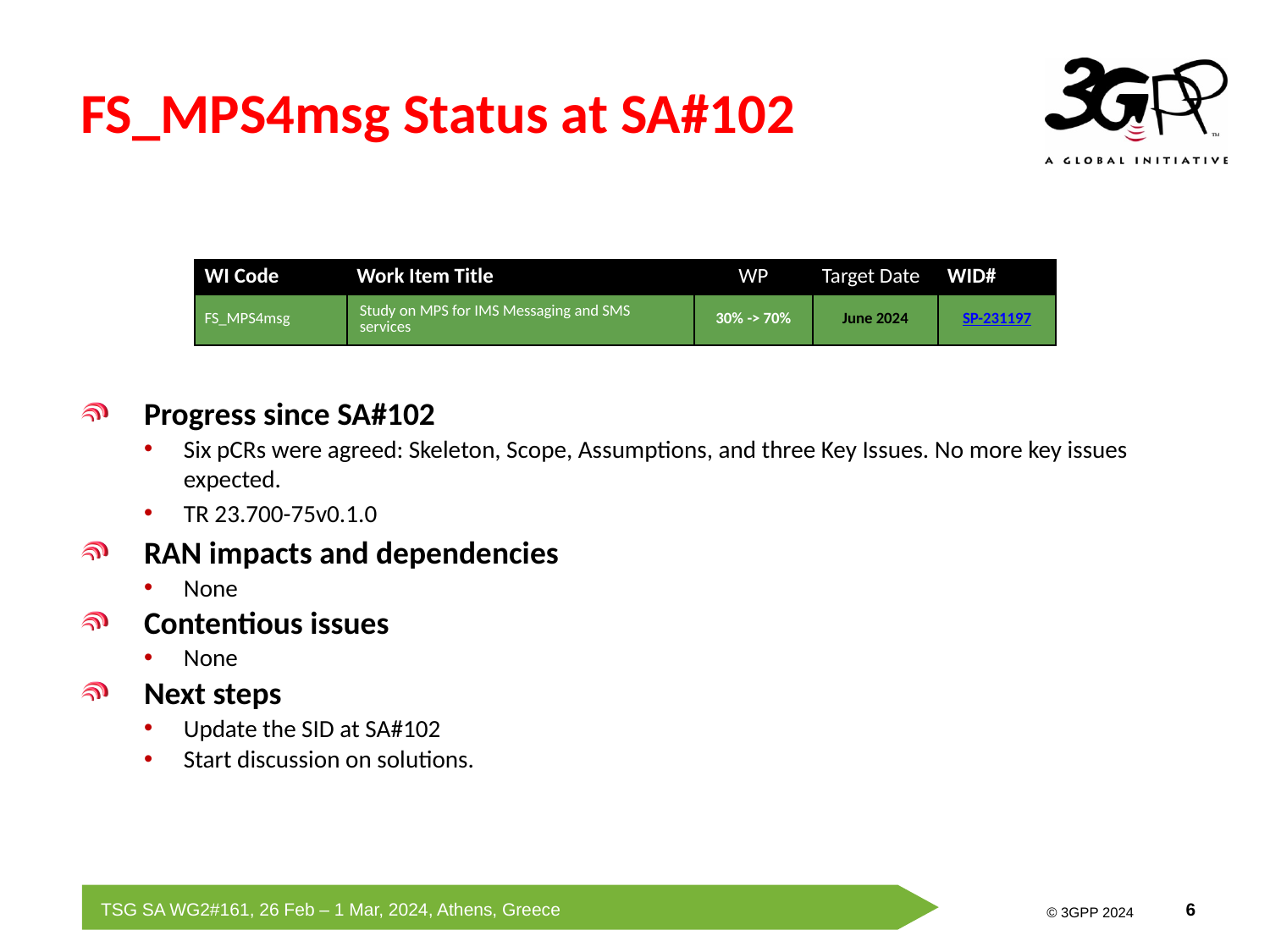

# FS_MPS4msg Status at SA#102
| WI Code | Work Item Title | WP | Target Date | WID# |
| --- | --- | --- | --- | --- |
| FS\_MPS4msg | Study on MPS for IMS Messaging and SMS services | 30% -> 70% | June 2024 | SP-231197 |
Progress since SA#102
Six pCRs were agreed: Skeleton, Scope, Assumptions, and three Key Issues. No more key issues expected.
TR 23.700-75v0.1.0
RAN impacts and dependencies
None
Contentious issues
None
Next steps
Update the SID at SA#102
Start discussion on solutions.